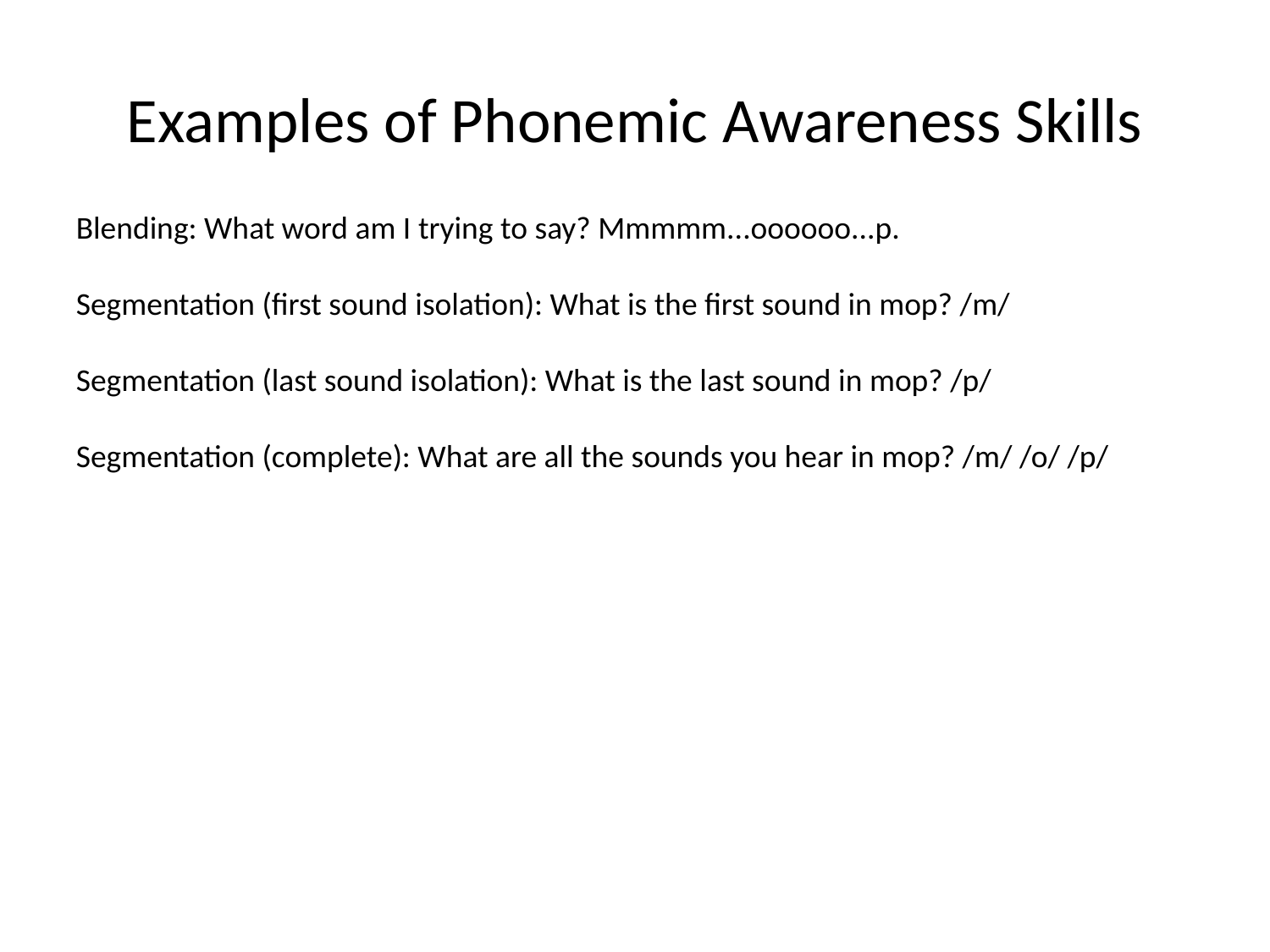

# Examples of Phonemic Awareness Skills
Blending: What word am I trying to say? Mmmmm...oooooo...p.

Segmentation (first sound isolation): What is the first sound in mop? /m/

Segmentation (last sound isolation): What is the last sound in mop? /p/

Segmentation (complete): What are all the sounds you hear in mop? /m/ /o/ /p/